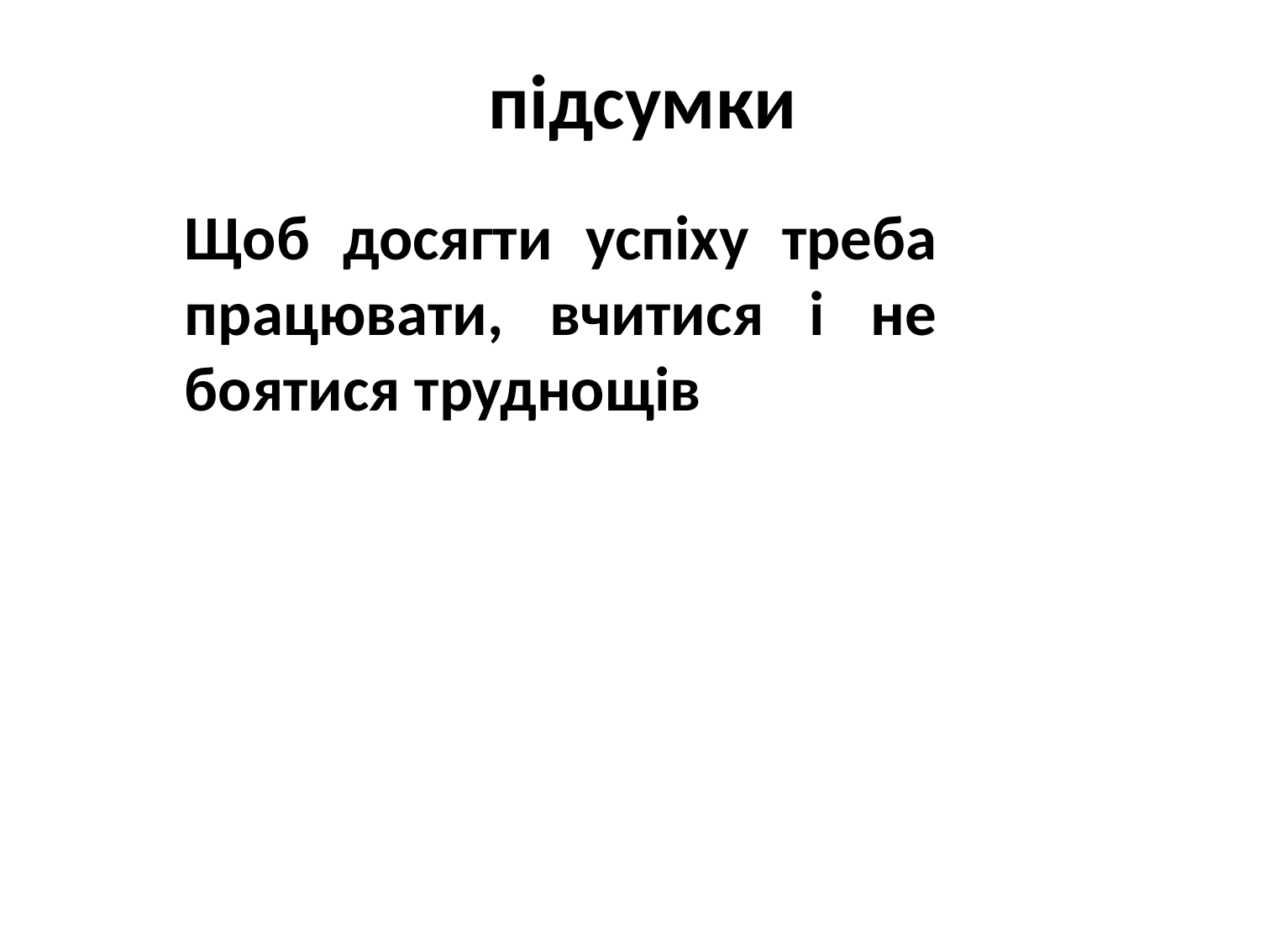

# підсумки
Щоб досягти успіху треба працювати, вчитися і не боятися труднощів